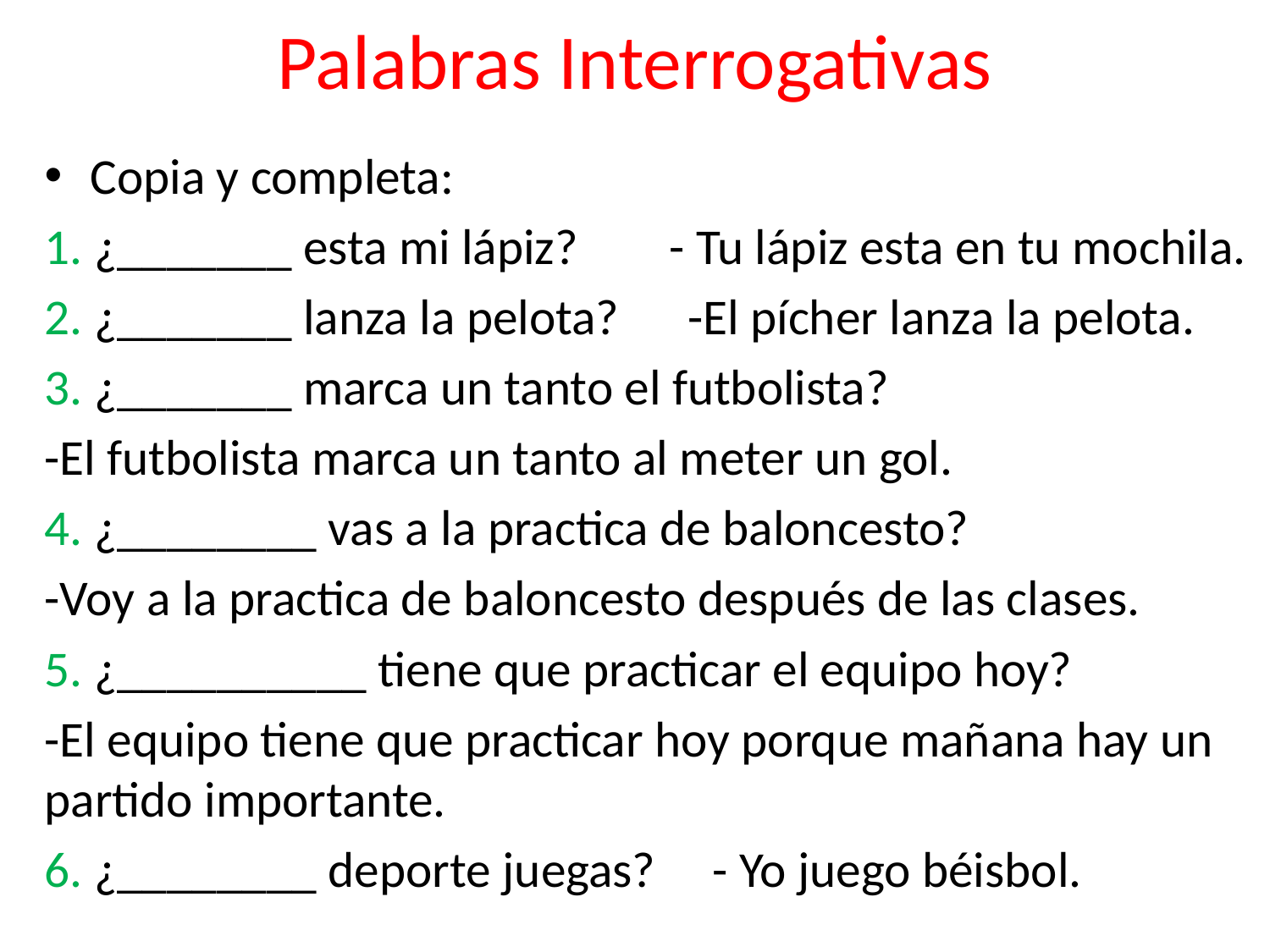

# Palabras Interrogativas
Copia y completa:
1. ¿_______ esta mi lápiz?        - Tu lápiz esta en tu mochila.
2. ¿_______ lanza la pelota?      -El pícher lanza la pelota.
3. ¿_______ marca un tanto el futbolista?
-El futbolista marca un tanto al meter un gol.
4. ¿________ vas a la practica de baloncesto?
-Voy a la practica de baloncesto después de las clases.
5. ¿__________ tiene que practicar el equipo hoy?
-El equipo tiene que practicar hoy porque mañana hay un partido importante.
6. ¿________ deporte juegas?     - Yo juego béisbol.